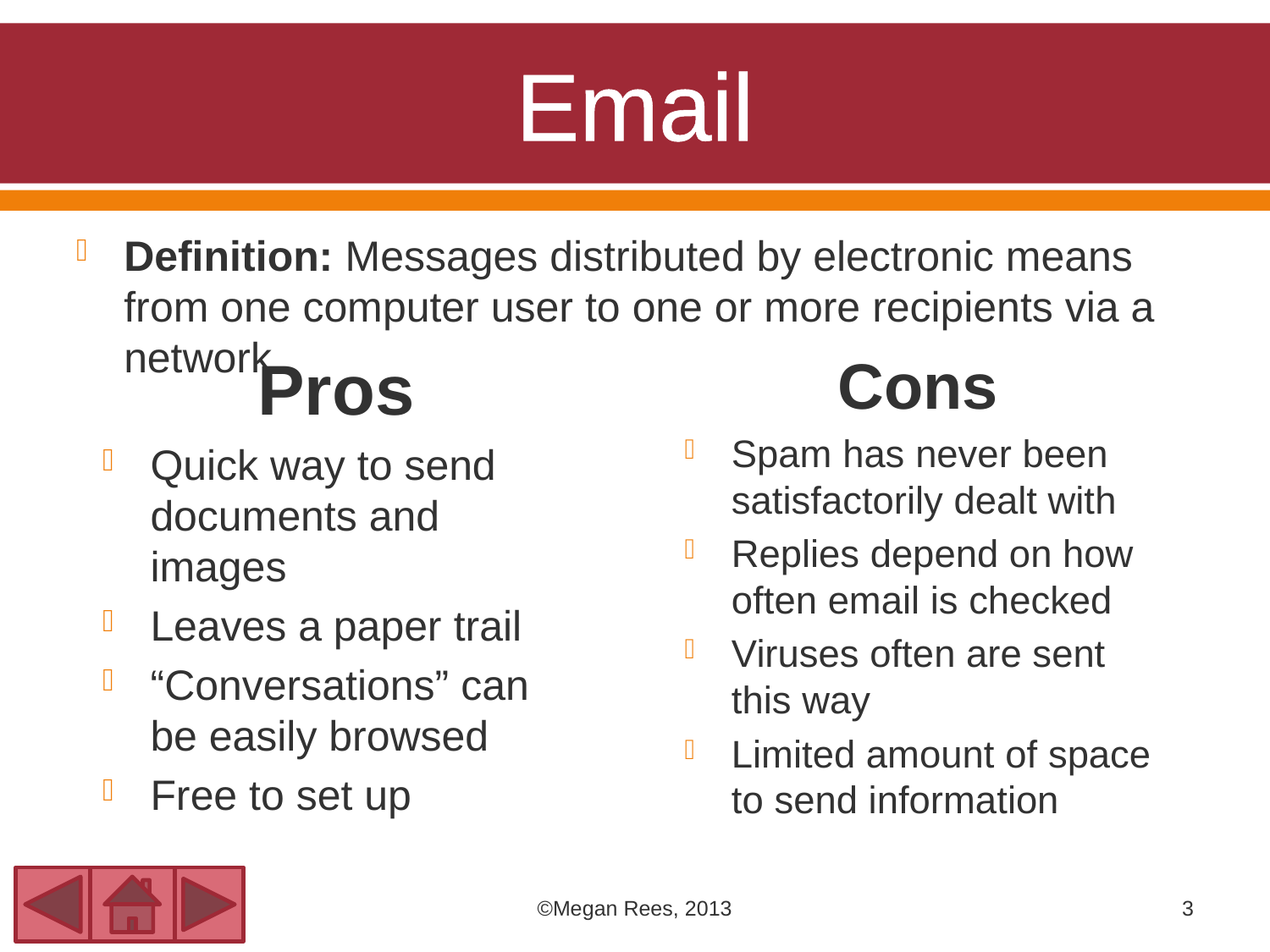

# Email
Definition: Messages distributed by electronic means from one computer user to one or more recipients via a network.

Pros
Quick way to send documents and images
Leaves a paper trail
“Conversations” can be easily browsed
Free to set up
Cons
Spam has never been satisfactorily dealt with
Replies depend on how often email is checked
Viruses often are sent this way
Limited amount of space to send information

©Megan Rees, 2013
3